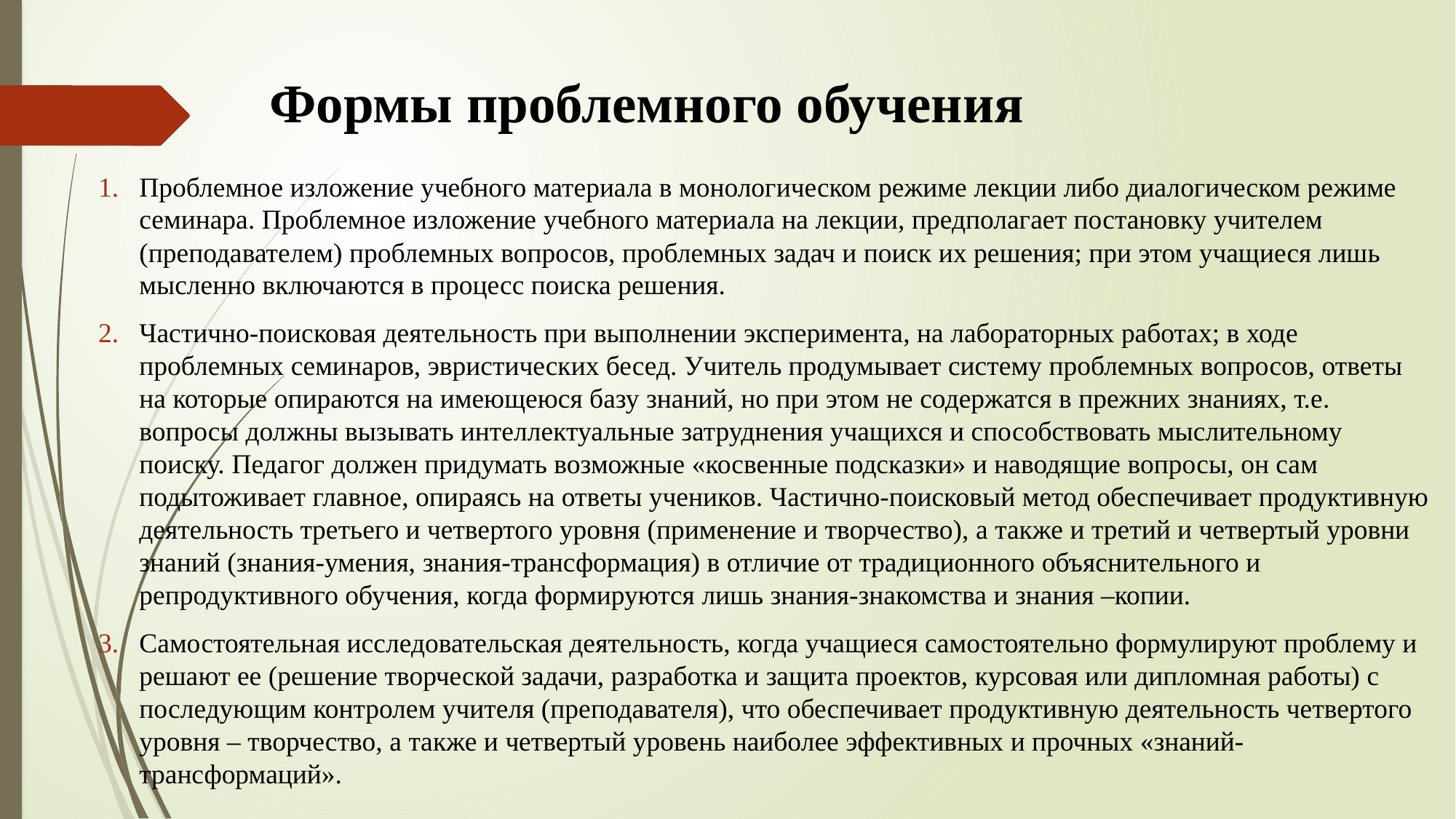

# Формы проблемного обучения
Проблемное изложение учебного материала в монологическом режиме лекции либо диалогическом режиме семинара. Проблемное изложение учебного материала на лекции, предполагает постановку учителем (преподавателем) проблемных вопросов, проблемных задач и поиск их решения; при этом учащиеся лишь мысленно включаются в процесс поиска решения.
Частично-поисковая деятельность при выполнении эксперимента, на лабораторных работах; в ходе проблемных семинаров, эвристических бесед. Учитель продумывает систему проблемных вопросов, ответы на которые опираются на имеющеюся базу знаний, но при этом не содержатся в прежних знаниях, т.е. вопросы должны вызывать интеллектуальные затруднения учащихся и способствовать мыслительному поиску. Педагог должен придумать возможные «косвенные подсказки» и наводящие вопросы, он сам подытоживает главное, опираясь на ответы учеников. Частично-поисковый метод обеспечивает продуктивную деятельность третьего и четвертого уровня (применение и творчество), а также и третий и четвертый уровни знаний (знания-умения, знания-трансформация) в отличие от традиционного объяснительного и репродуктивного обучения, когда формируются лишь знания-знакомства и знания –копии.
Самостоятельная исследовательская деятельность, когда учащиеся самостоятельно формулируют проблему и решают ее (решение творческой задачи, разработка и защита проектов, курсовая или дипломная работы) с последующим контролем учителя (преподавателя), что обеспечивает продуктивную деятельность четвертого уровня – творчество, а также и четвертый уровень наиболее эффективных и прочных «знаний-трансформаций».